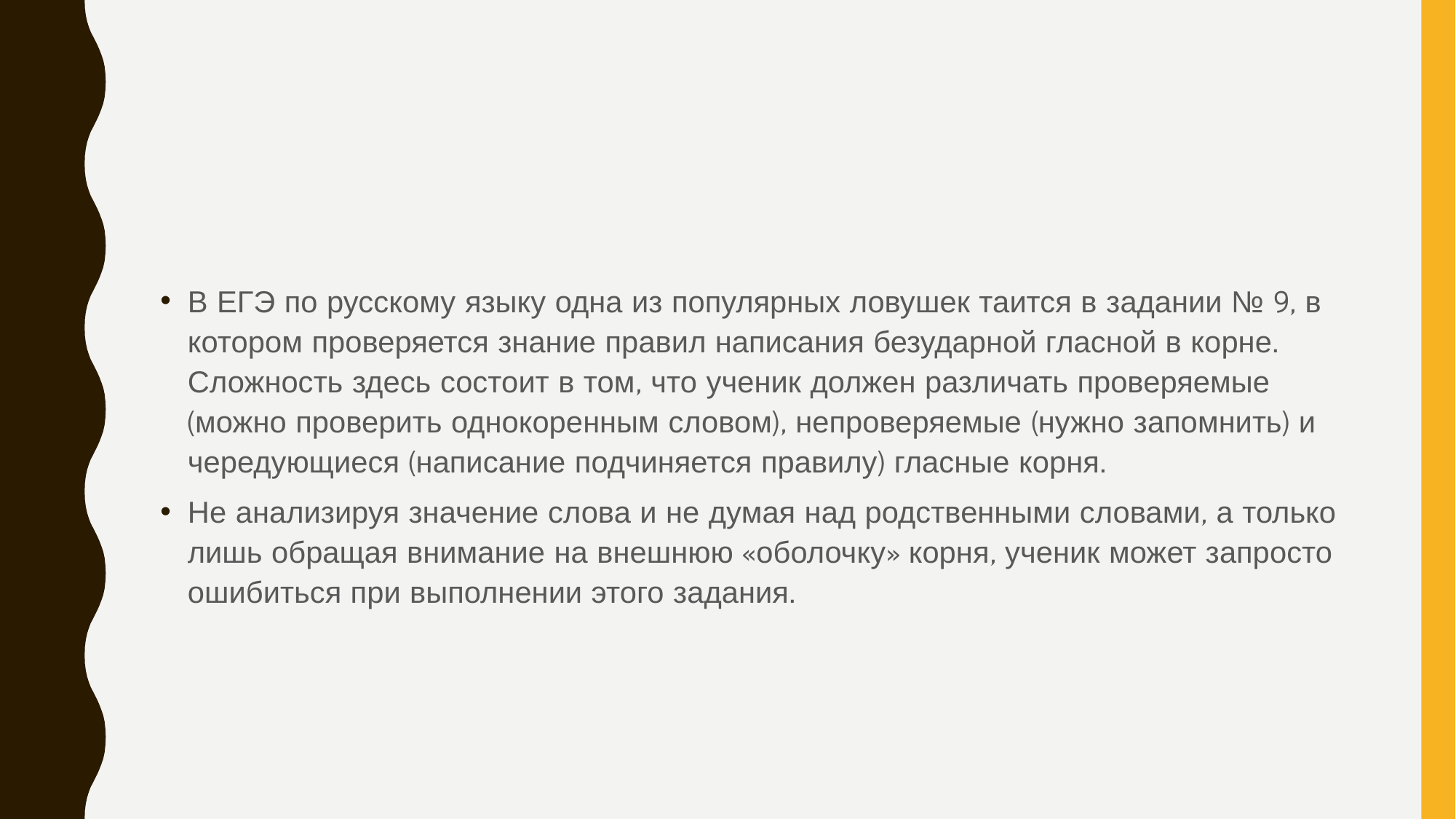

#
В ЕГЭ по русскому языку одна из популярных ловушек таится в задании № 9, в котором проверяется знание правил написания безударной гласной в корне. Сложность здесь состоит в том, что ученик должен различать проверяемые (можно проверить однокоренным словом), непроверяемые (нужно запомнить) и чередующиеся (написание подчиняется правилу) гласные корня.
Не анализируя значение слова и не думая над родственными словами, а только лишь обращая внимание на внешнюю «оболочку» корня, ученик может запросто ошибиться при выполнении этого задания.